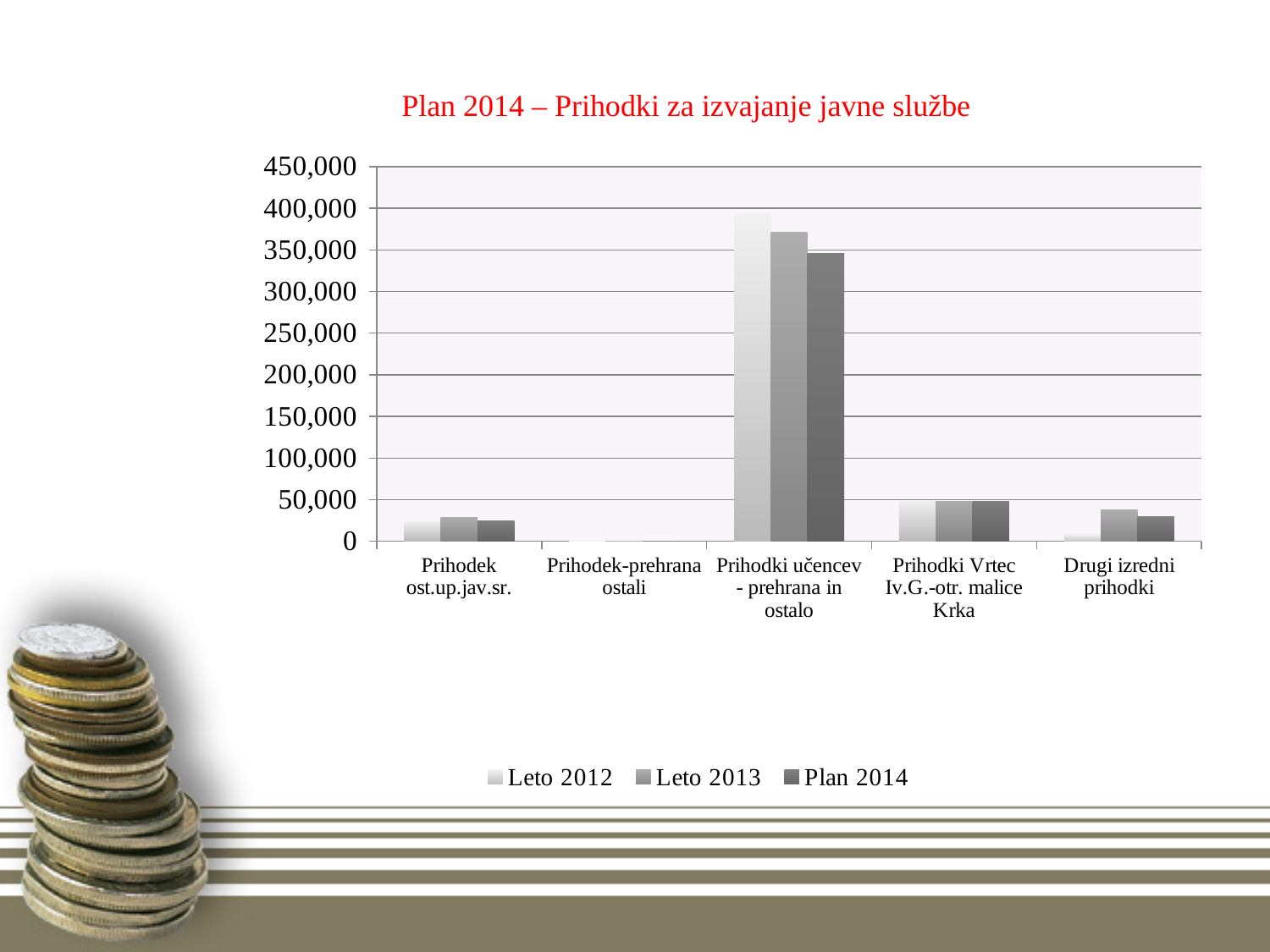

# Plan 2014 – Prihodki za izvajanje javne službe

### Chart

| Category | Leto 2012 | Leto 2013 | Plan 2014 |
|---|---|---|---|
| Prihodek ost.up.jav.sr. | 23604.0 | 28088.0 | 25000.0 |
| Prihodek-prehrana ostali | 0.0 | 425.0 | 500.0 |
| Prihodki učencev - prehrana in ostalo | 393574.0 | 371028.0 | 346000.0 |
| Prihodki Vrtec Iv.G.-otr. malice Krka | 48228.0 | 47821.0 | 48000.0 |
| Drugi izredni prihodki | 8729.0 | 37470.0 | 30000.0 |